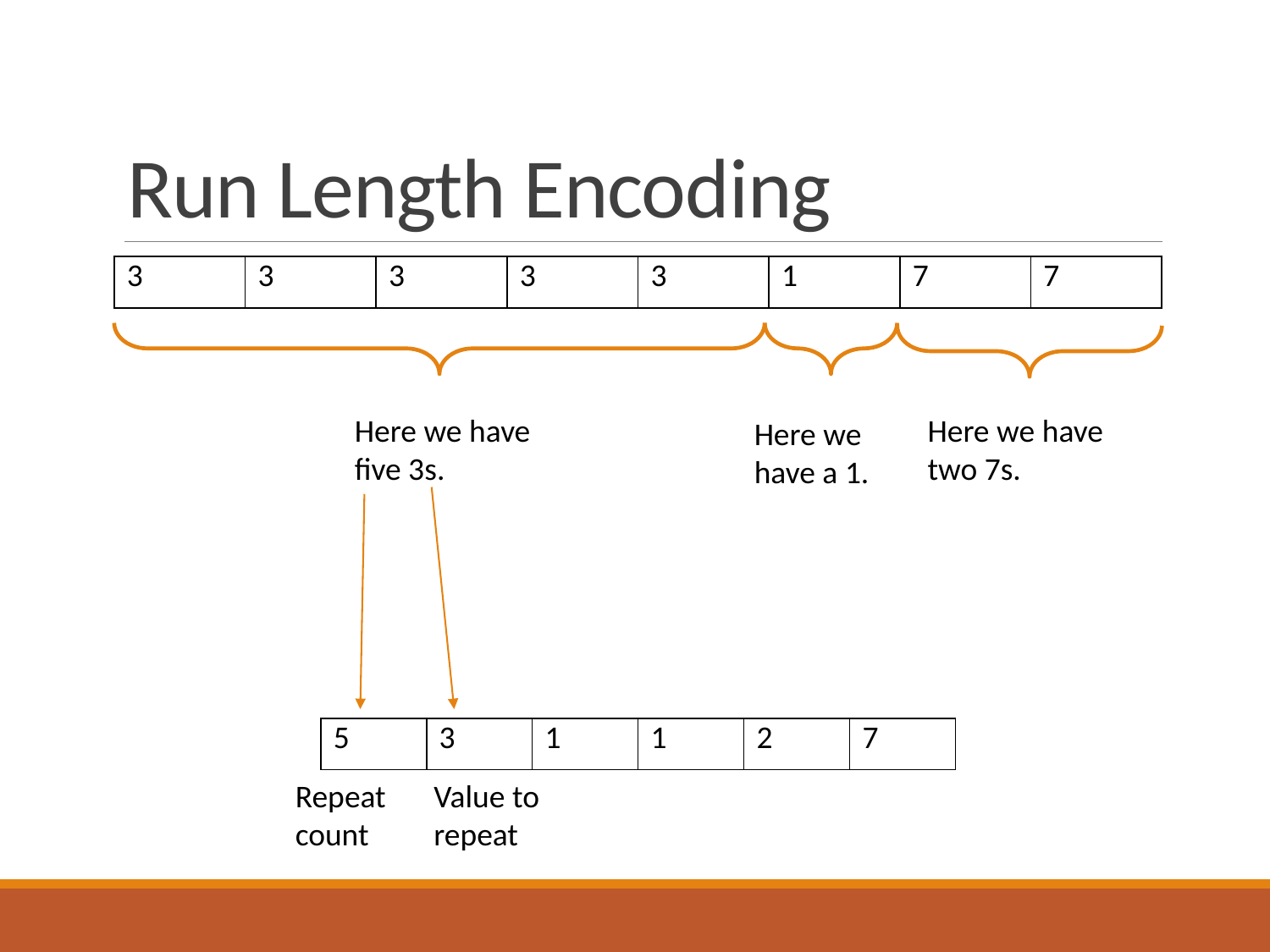

# Run Length Encoding

| 3 | 3 | 3 | 3 | 3 | 1 | 7 | 7 |
| --- | --- | --- | --- | --- | --- | --- | --- |

Here we have five 3s.
Here we have two 7s.
Here we have a 1.
| 5 | 3 | 1 | 1 | 2 | 7 |
| --- | --- | --- | --- | --- | --- |
Repeat count
Value to repeat